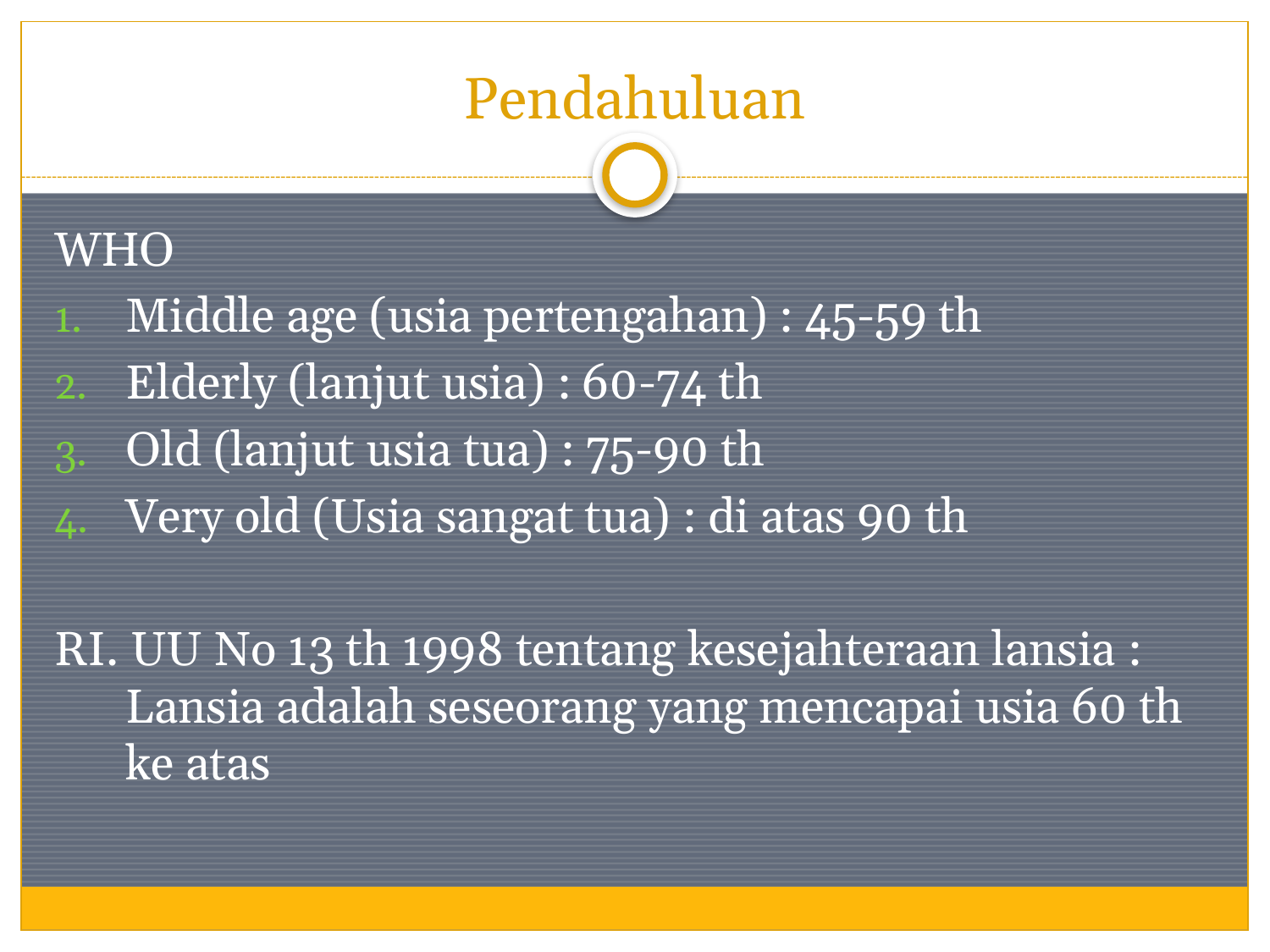

# Pendahuluan
WHO
Middle age (usia pertengahan) : 45-59 th
Elderly (lanjut usia) : 60-74 th
Old (lanjut usia tua) : 75-90 th
Very old (Usia sangat tua) : di atas 90 th

RI. UU No 13 th 1998 tentang kesejahteraan lansia : Lansia adalah seseorang yang mencapai usia 60 th ke atas